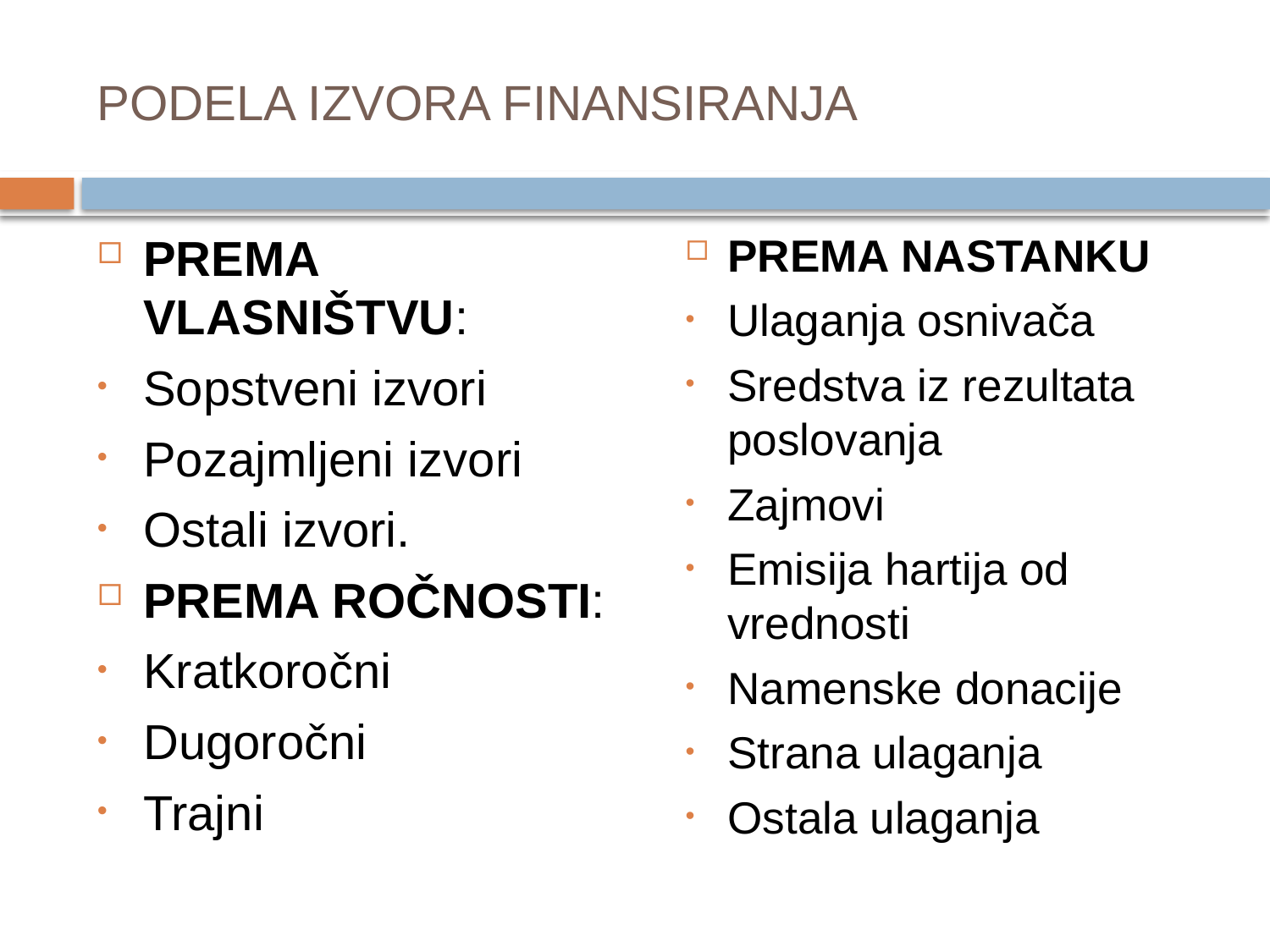

# PODELA IZVORA FINANSIRANJA
PREMA VLASNIŠTVU:
Sopstveni izvori
Pozajmljeni izvori
Ostali izvori.
PREMA ROČNOSTI:
Kratkoročni
Dugoročni
Trajni
PREMA NASTANKU
Ulaganja osnivača
Sredstva iz rezultata poslovanja
Zajmovi
Emisija hartija od vrednosti
Namenske donacije
Strana ulaganja
Ostala ulaganja